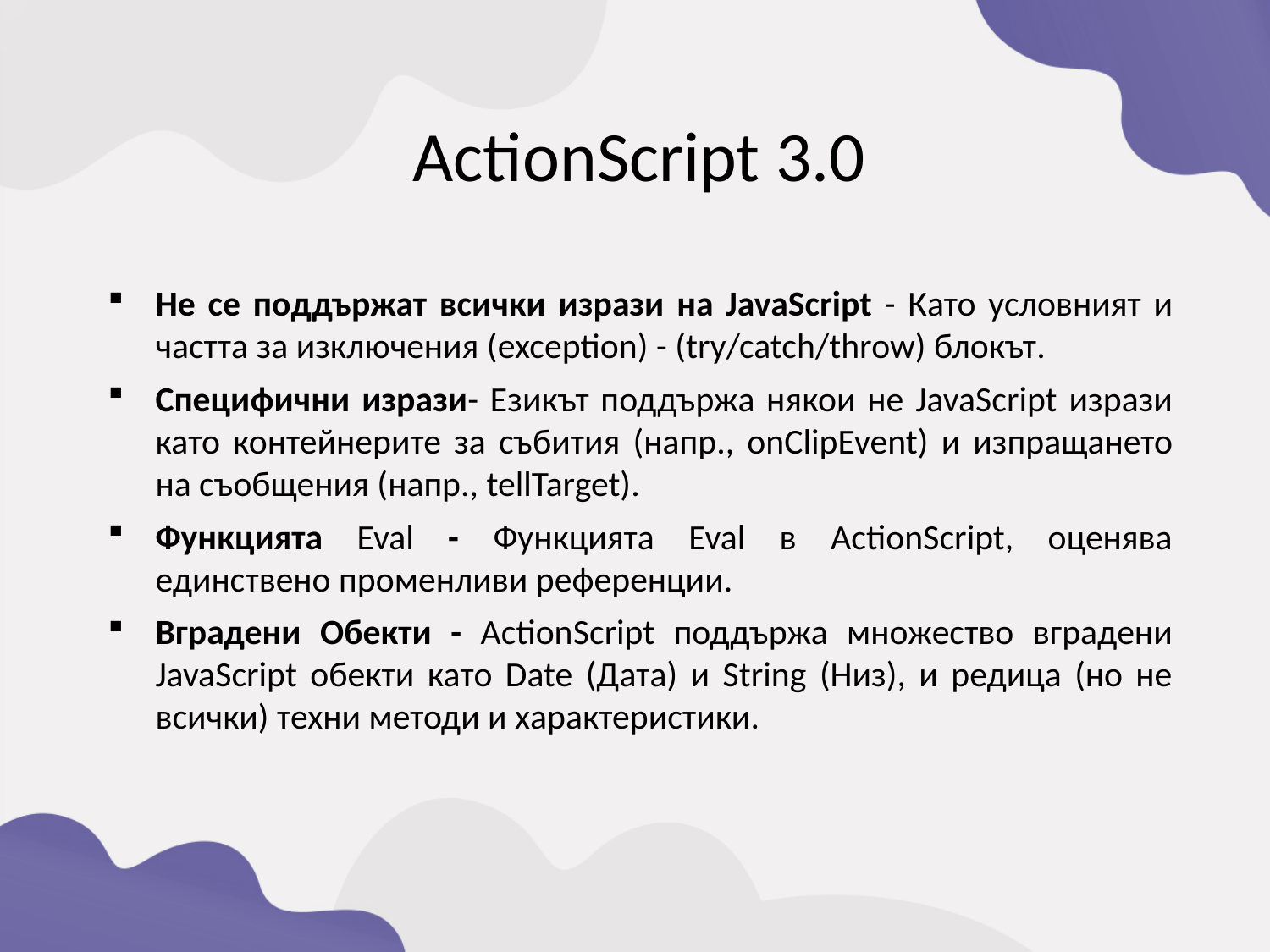

АctionScript 3.0
Не се поддържат всички изрази на JavaScript - Като условният и частта за изключения (exception) - (try/catch/throw) блокът.
Специфични изрази- Езикът поддържа някои не JavaScript изрази като контейнерите за събития (напр., onClipEvent) и изпращането на съобщения (напр., tellTarget).
Функцията Eval - Функцията Eval в ActionScript, оценява единствено променливи референции.
Вградени Обекти - ActionScript поддържа множество вградени JavaScript обекти като Date (Дата) и String (Низ), и редица (но не всички) техни методи и характеристики.